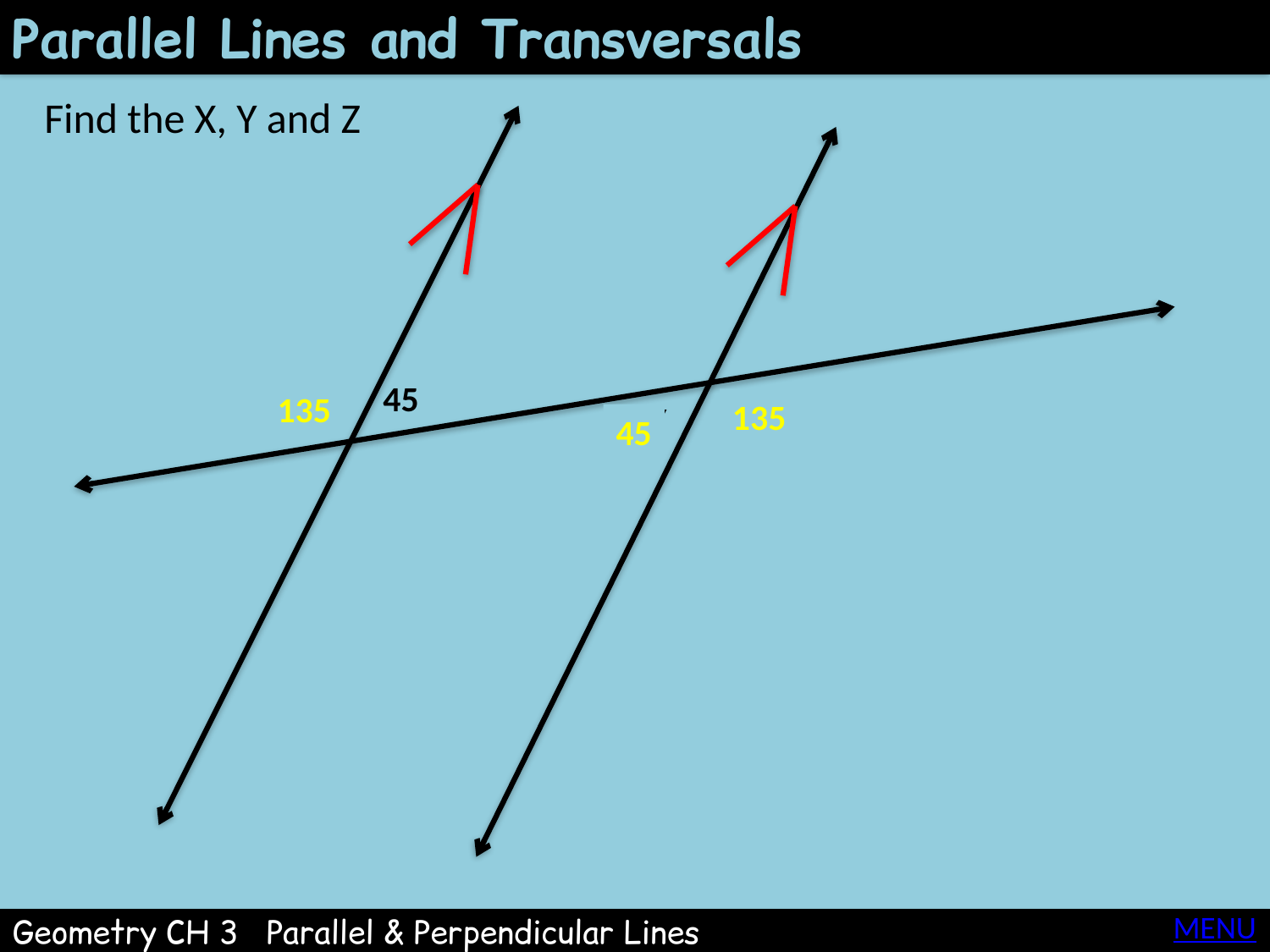

Parallel Lines and Transversals
Find the X, Y and Z

45
X
135
135
Y
Z
45
MENU
Geometry CH 3	Parallel & Perpendicular Lines